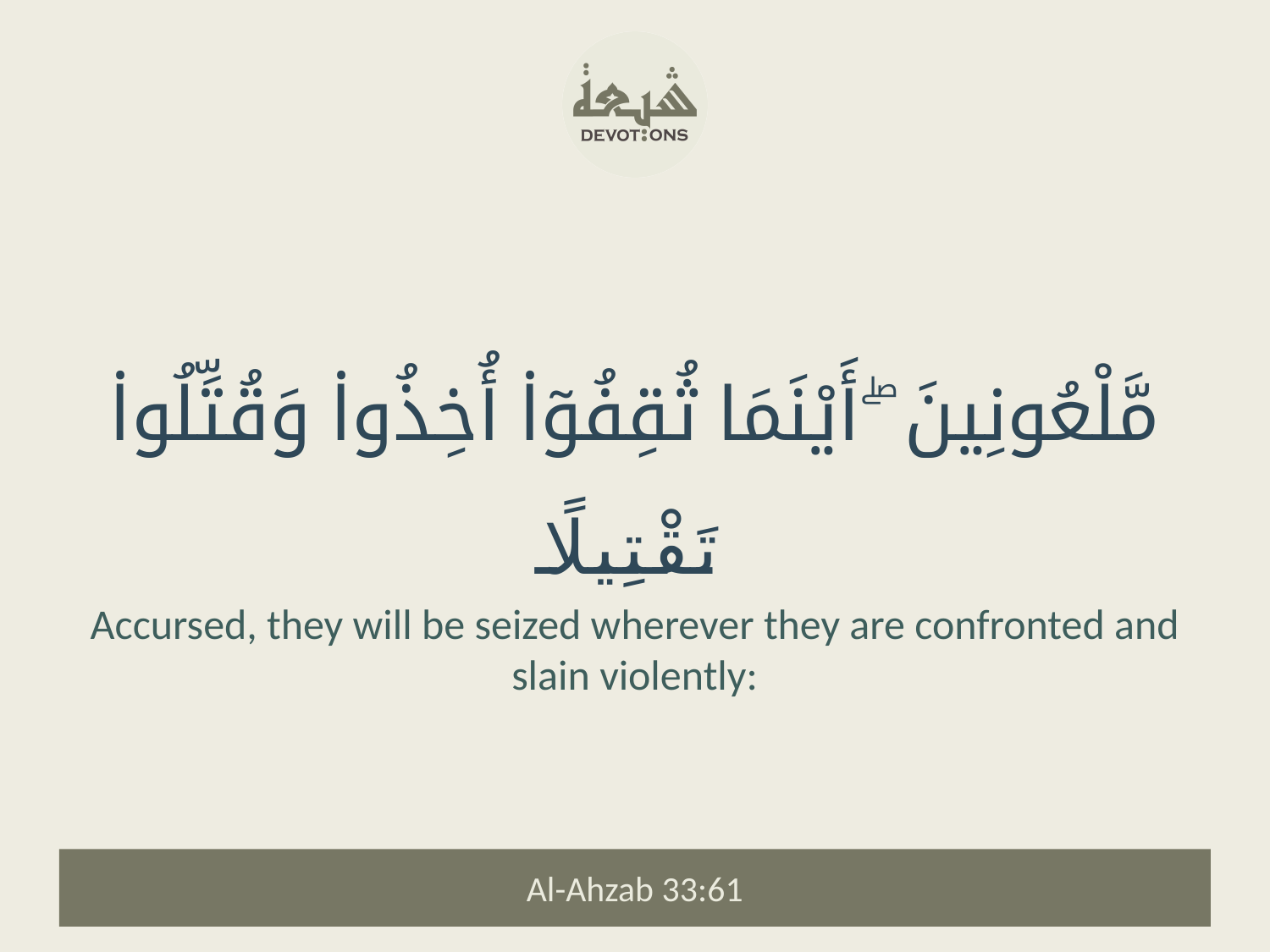

مَّلْعُونِينَ ۖ أَيْنَمَا ثُقِفُوٓا۟ أُخِذُوا۟ وَقُتِّلُوا۟ تَقْتِيلًا
Accursed, they will be seized wherever they are confronted and slain violently:
Al-Ahzab 33:61